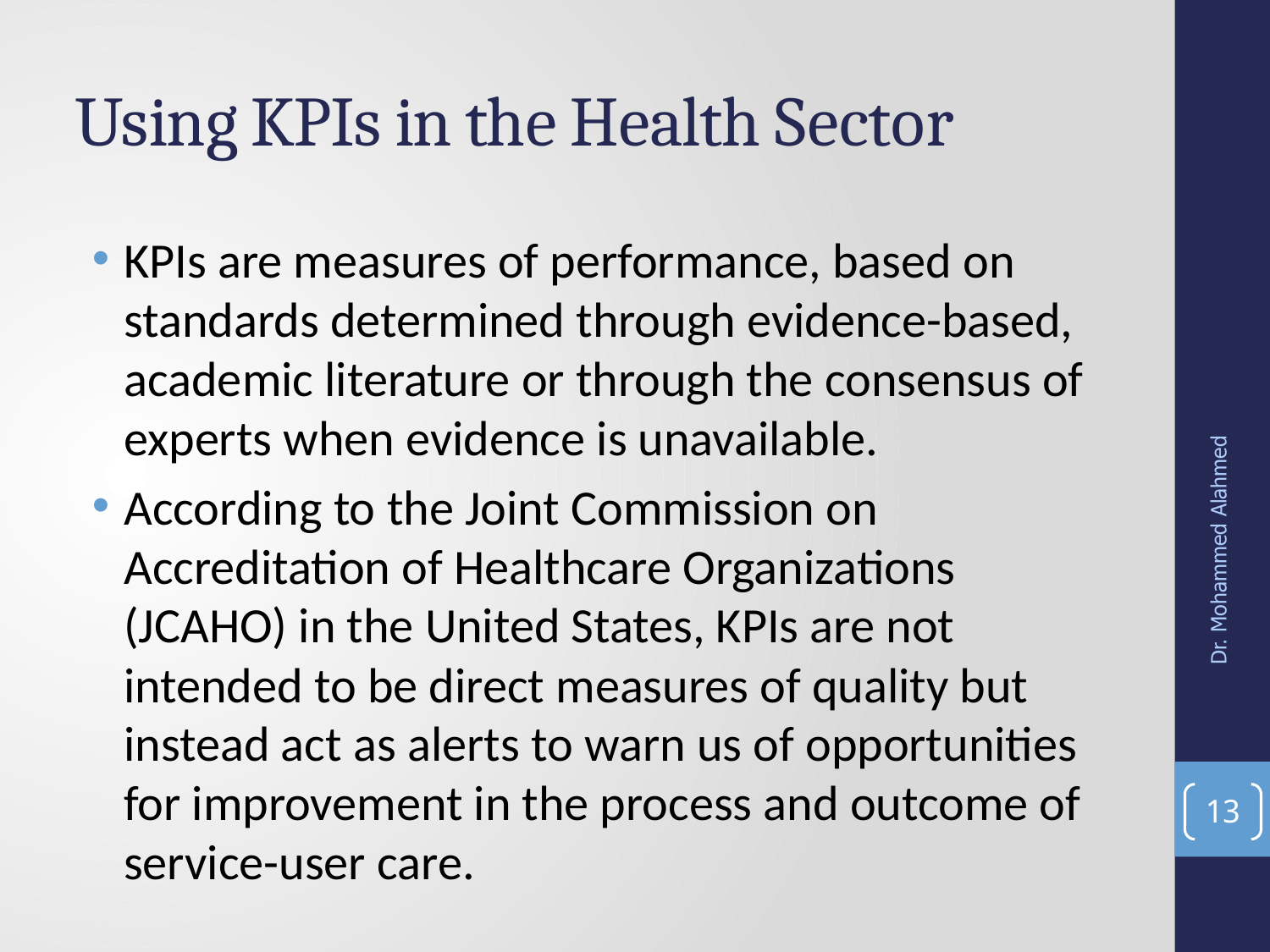

# Using KPIs in the Health Sector
KPIs are measures of performance, based on standards determined through evidence-based, academic literature or through the consensus of experts when evidence is unavailable.
According to the Joint Commission on Accreditation of Healthcare Organizations (JCAHO) in the United States, KPIs are not intended to be direct measures of quality but instead act as alerts to warn us of opportunities for improvement in the process and outcome of service-user care.
Dr. Mohammed Alahmed
13